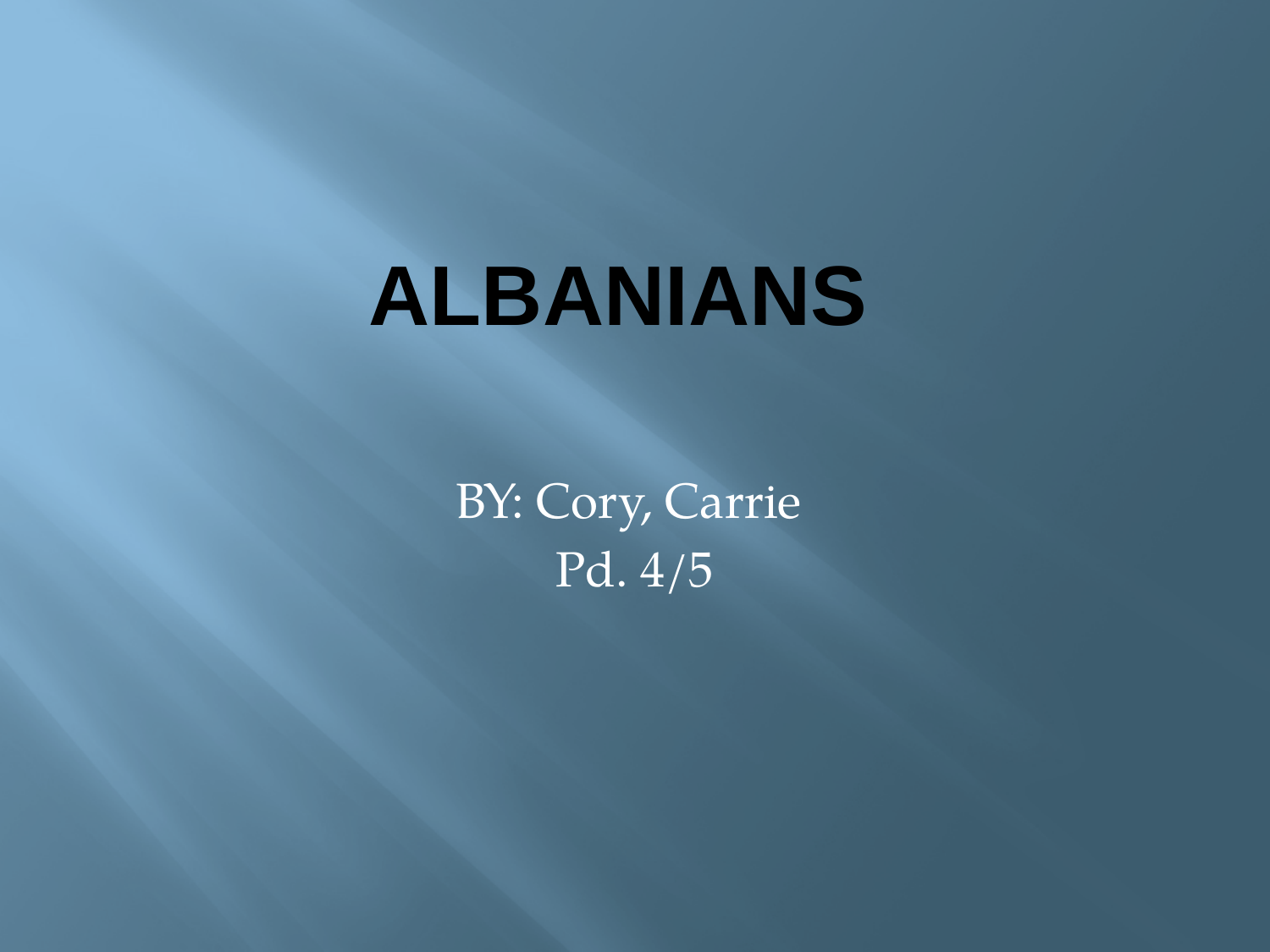

# Albanians
BY: Cory, Carrie
Pd. 4/5